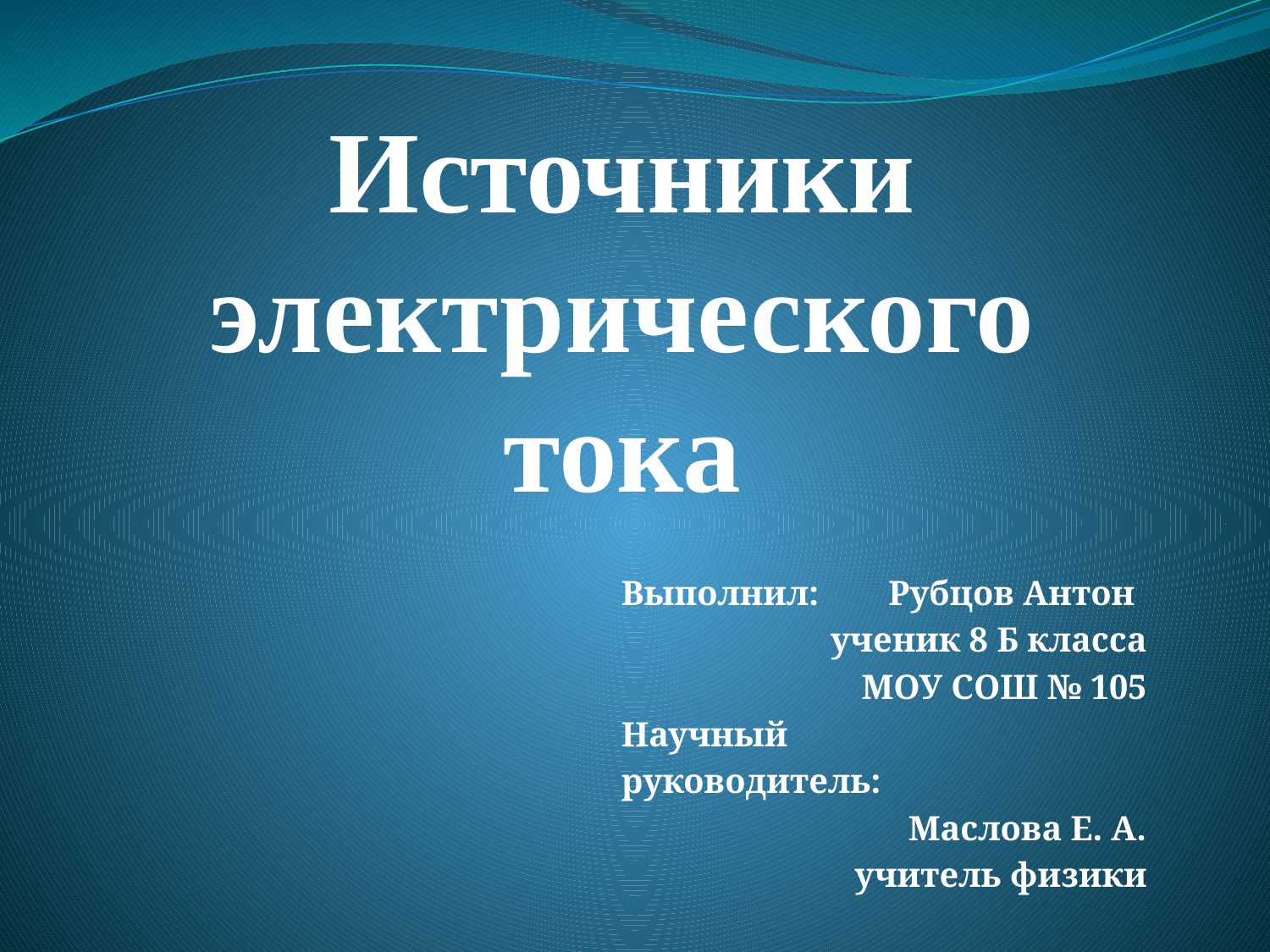

# Источники электрического тока
Выполнил:        Рубцов Антон
ученик 8 Б класса
МОУ СОШ № 105
Научный
руководитель:
Маслова Е. А.
учитель физики